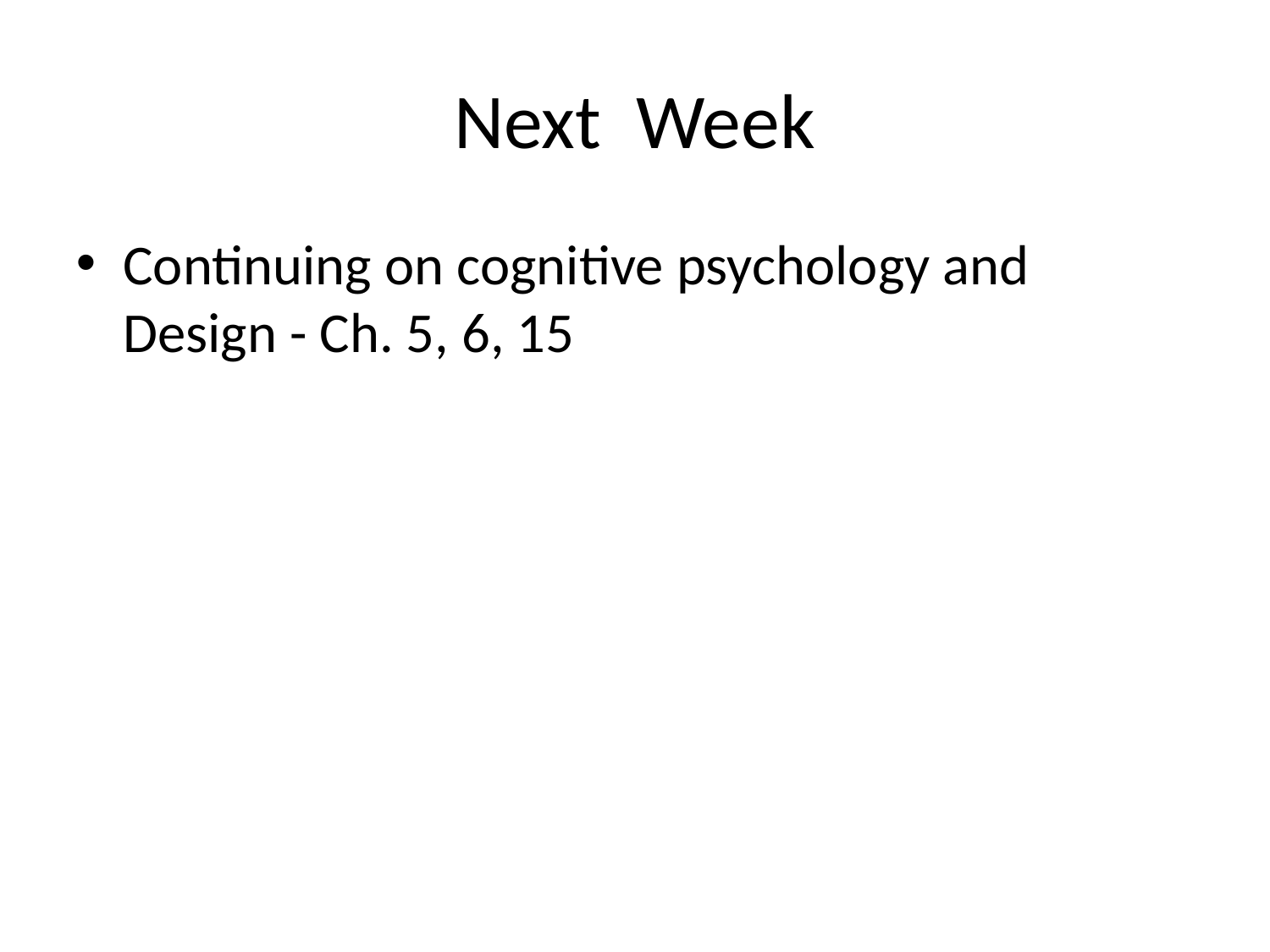

Next  Week
Continuing on cognitive psychology and Design - Ch. 5, 6, 15